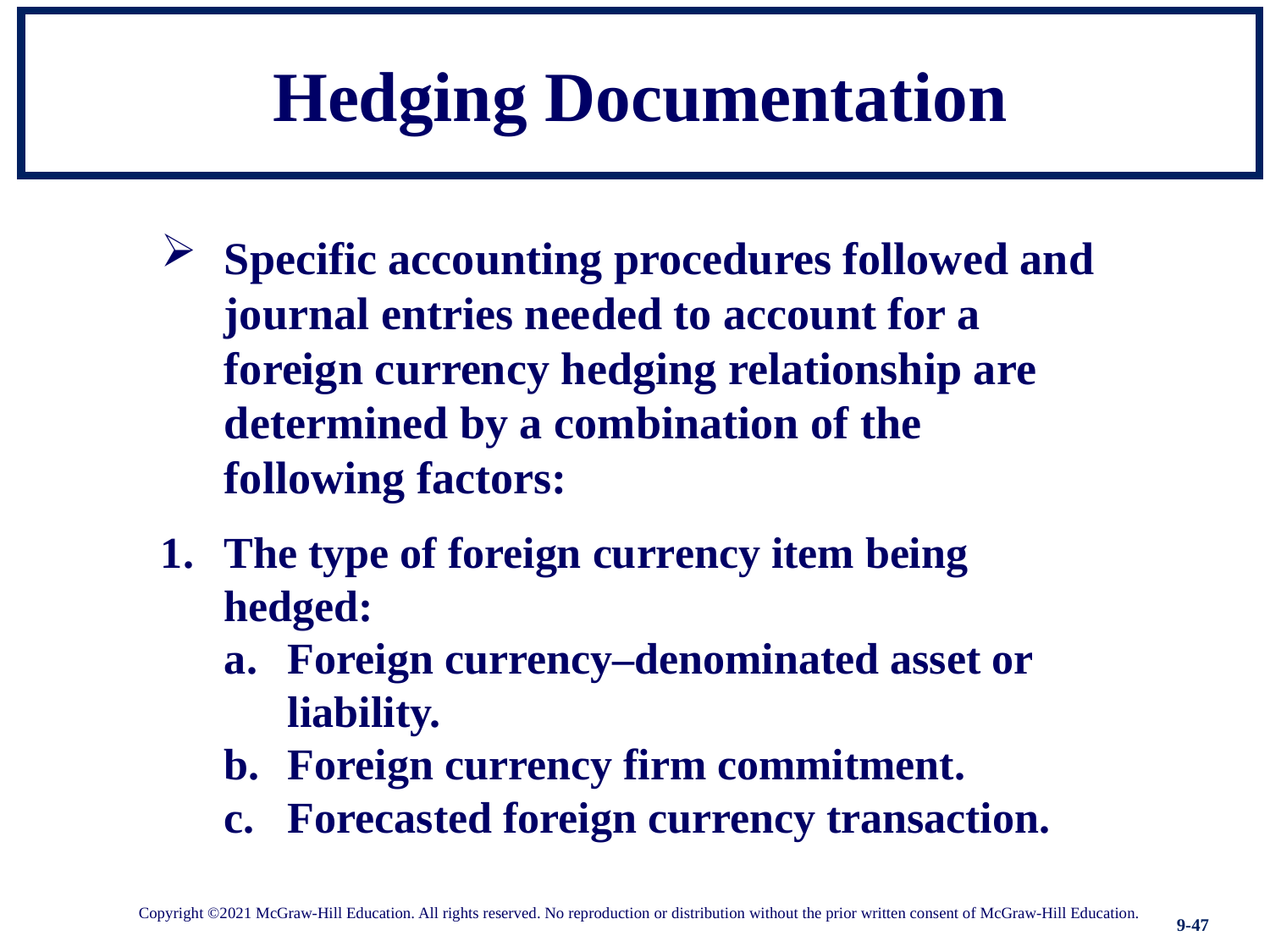

# Hedging Documentation
Specific accounting procedures followed and journal entries needed to account for a foreign currency hedging relationship are determined by a combination of the following factors:
The type of foreign currency item being hedged:
Foreign currency–denominated asset or liability.
Foreign currency firm commitment.
Forecasted foreign currency transaction.

Copyright ©2021 McGraw-Hill Education. All rights reserved. No reproduction or distribution without the prior written consent of McGraw-Hill Education.
9-47